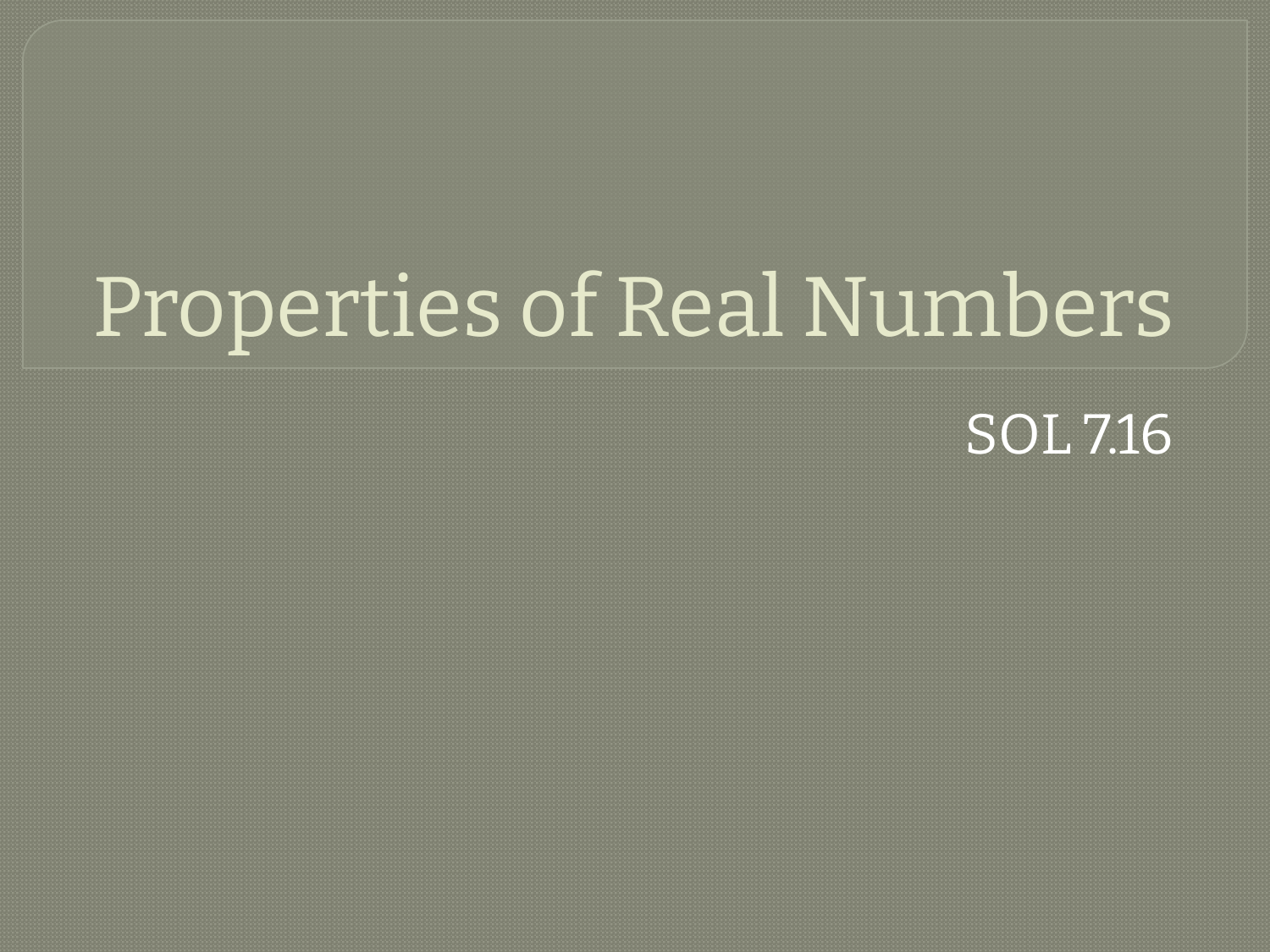

# Properties of Real Numbers
SOL 7.16